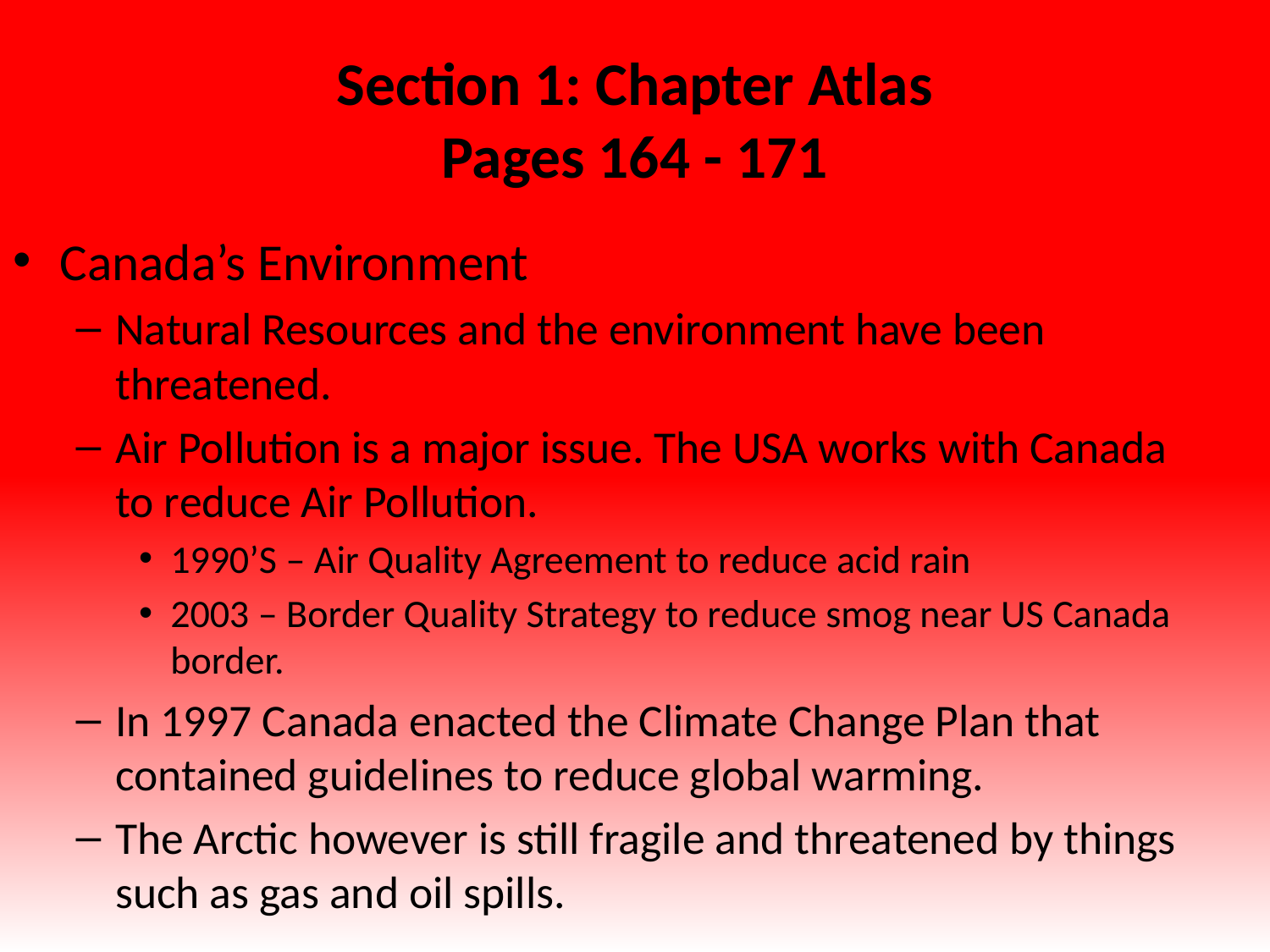

# Section 1: Chapter Atlas Pages 164 - 171
Canada’s Environment
Natural Resources and the environment have been threatened.
Air Pollution is a major issue. The USA works with Canada to reduce Air Pollution.
1990’S – Air Quality Agreement to reduce acid rain
2003 – Border Quality Strategy to reduce smog near US Canada border.
In 1997 Canada enacted the Climate Change Plan that contained guidelines to reduce global warming.
The Arctic however is still fragile and threatened by things such as gas and oil spills.